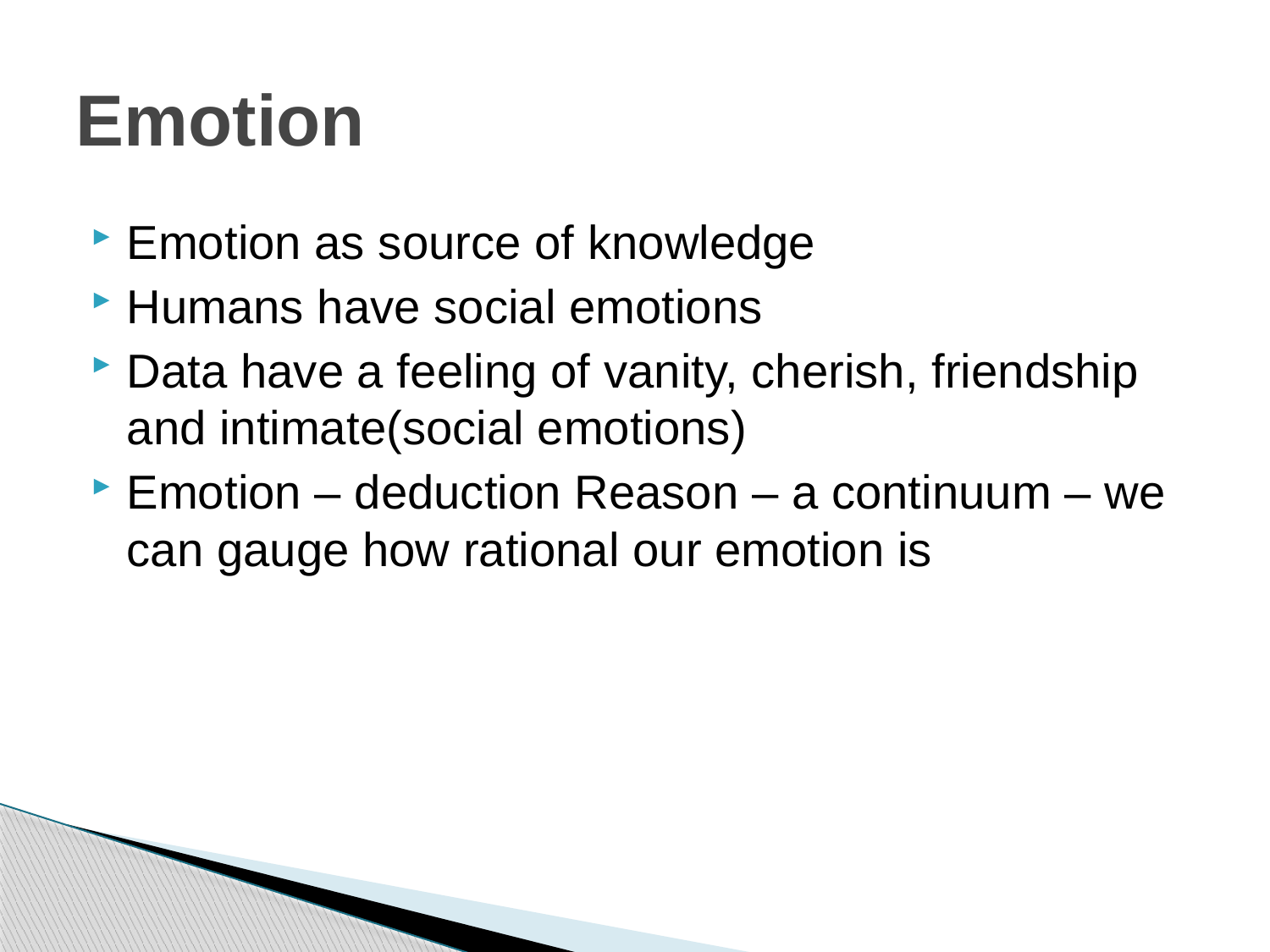

# Emotion
Emotion as source of knowledge
Humans have social emotions
Data have a feeling of vanity, cherish, friendship and intimate(social emotions)
Emotion – deduction Reason – a continuum – we can gauge how rational our emotion is